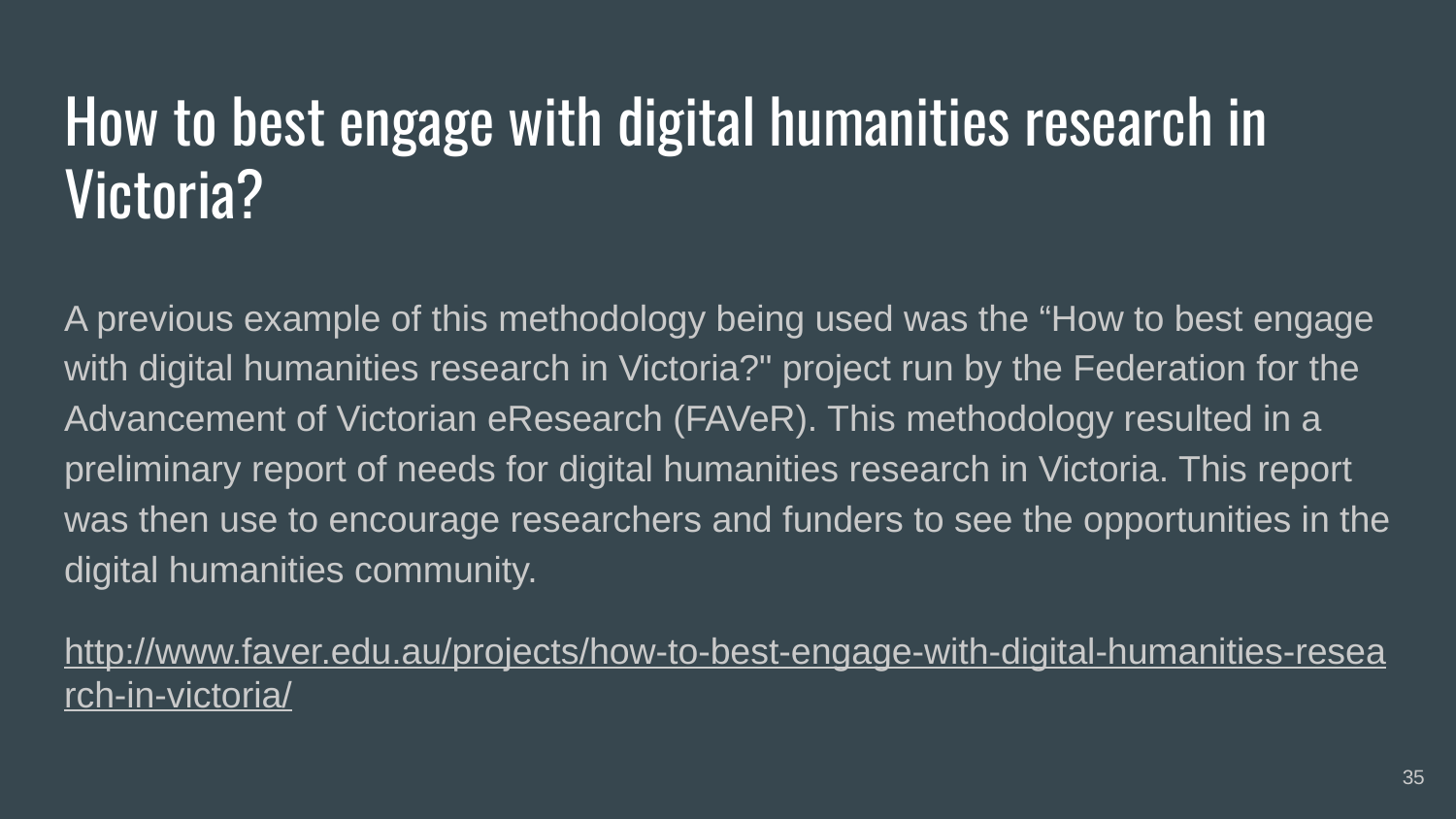

# How to best engage with digital humanities research in Victoria?
A previous example of this methodology being used was the “How to best engage with digital humanities research in Victoria?" project run by the Federation for the Advancement of Victorian eResearch (FAVeR). This methodology resulted in a preliminary report of needs for digital humanities research in Victoria. This report was then use to encourage researchers and funders to see the opportunities in the digital humanities community.
http://www.faver.edu.au/projects/how-to-best-engage-with-digital-humanities-research-in-victoria/
35